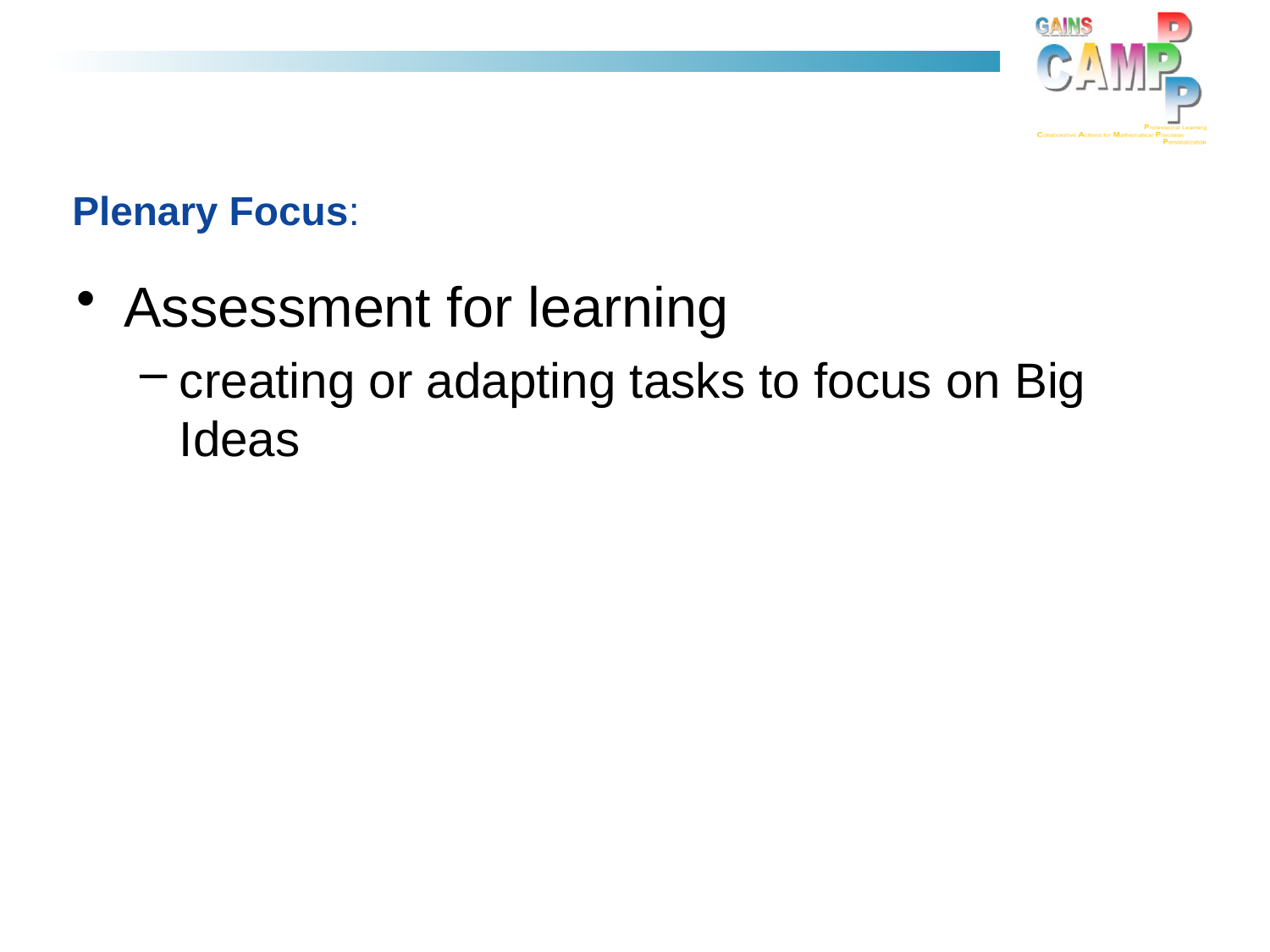

# Plenary Focus:
Assessment for learning
creating or adapting tasks to focus on Big Ideas